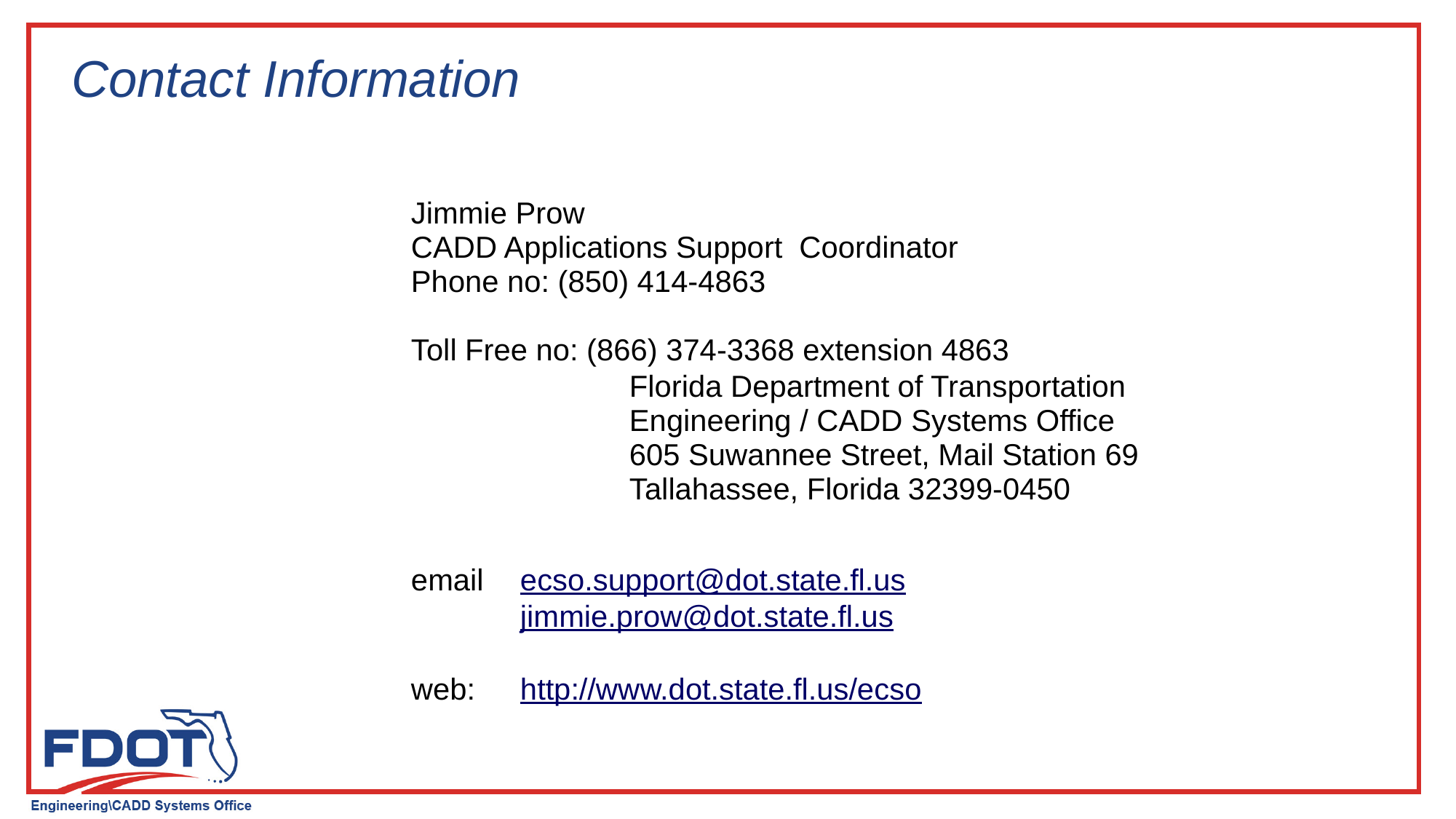

# Contact Information
Jimmie Prow
CADD Applications Support  Coordinator
Phone no: (850) 414-4863
Toll Free no: (866) 374-3368 extension 4863
Florida Department of Transportation
Engineering / CADD Systems Office
605 Suwannee Street, Mail Station 69
Tallahassee, Florida 32399-0450
email  	ecso.support@dot.state.fl.us
	jimmie.prow@dot.state.fl.us

web: 	http://www.dot.state.fl.us/ecso